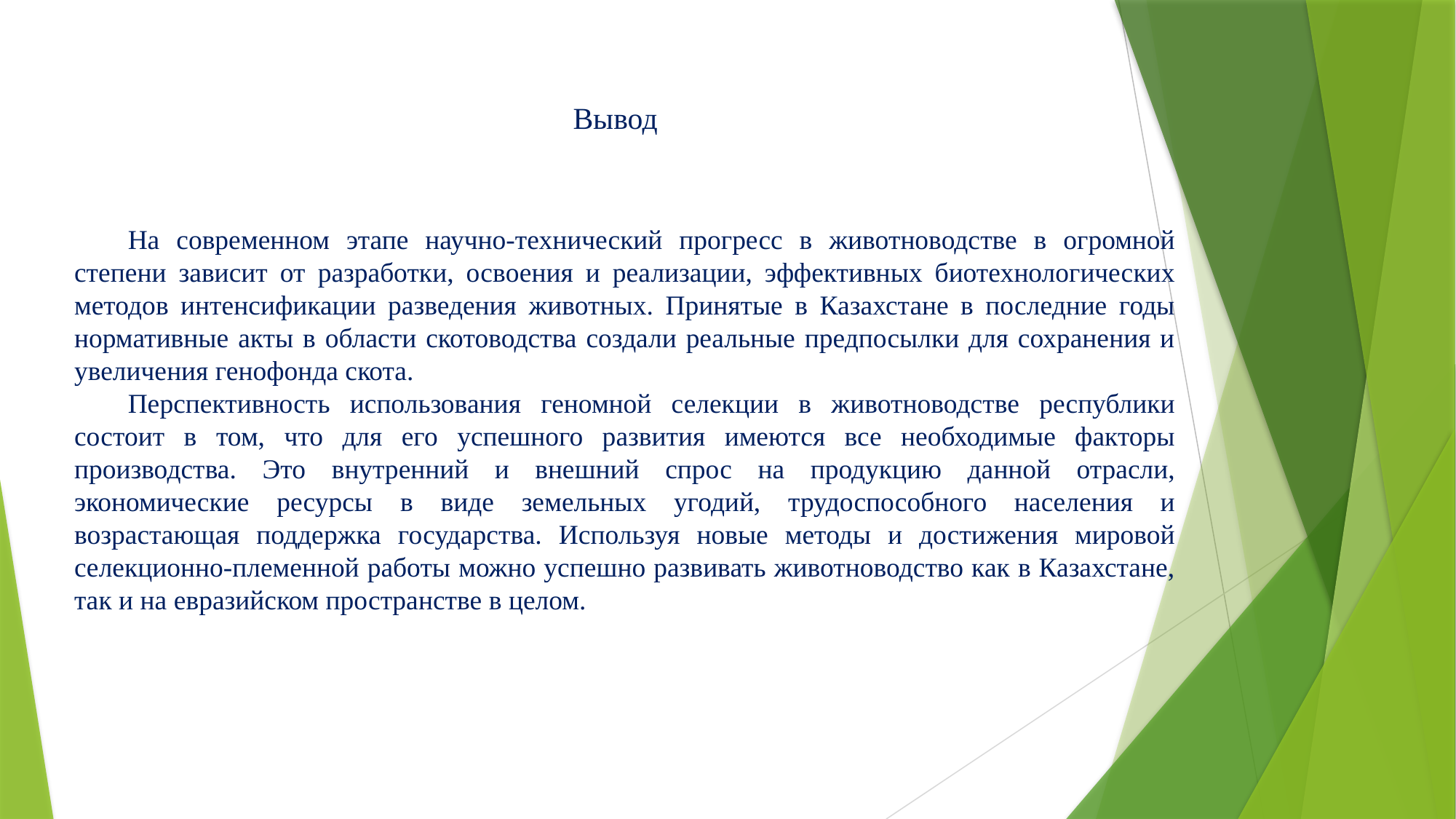

Вывод
На современном этапе научно-технический прогресс в животноводстве в огромной степени зависит от разработки, освоения и реализации, эффективных биотехнологических методов интенсификации разведения животных. Принятые в Казахстане в последние годы нормативные акты в области скотоводства создали реальные предпосылки для сохранения и увеличения генофонда скота.
Перспективность использования геномной селекции в животноводстве республики состоит в том, что для его успешного развития имеются все необходимые факторы производства. Это внутренний и внешний спрос на продукцию данной отрасли, экономические ресурсы в виде земельных угодий, трудоспособного населения и возрастающая поддержка государства. Используя новые методы и достижения мировой селекционно-племенной работы можно успешно развивать животноводство как в Казахстане, так и на евразийском пространстве в целом.